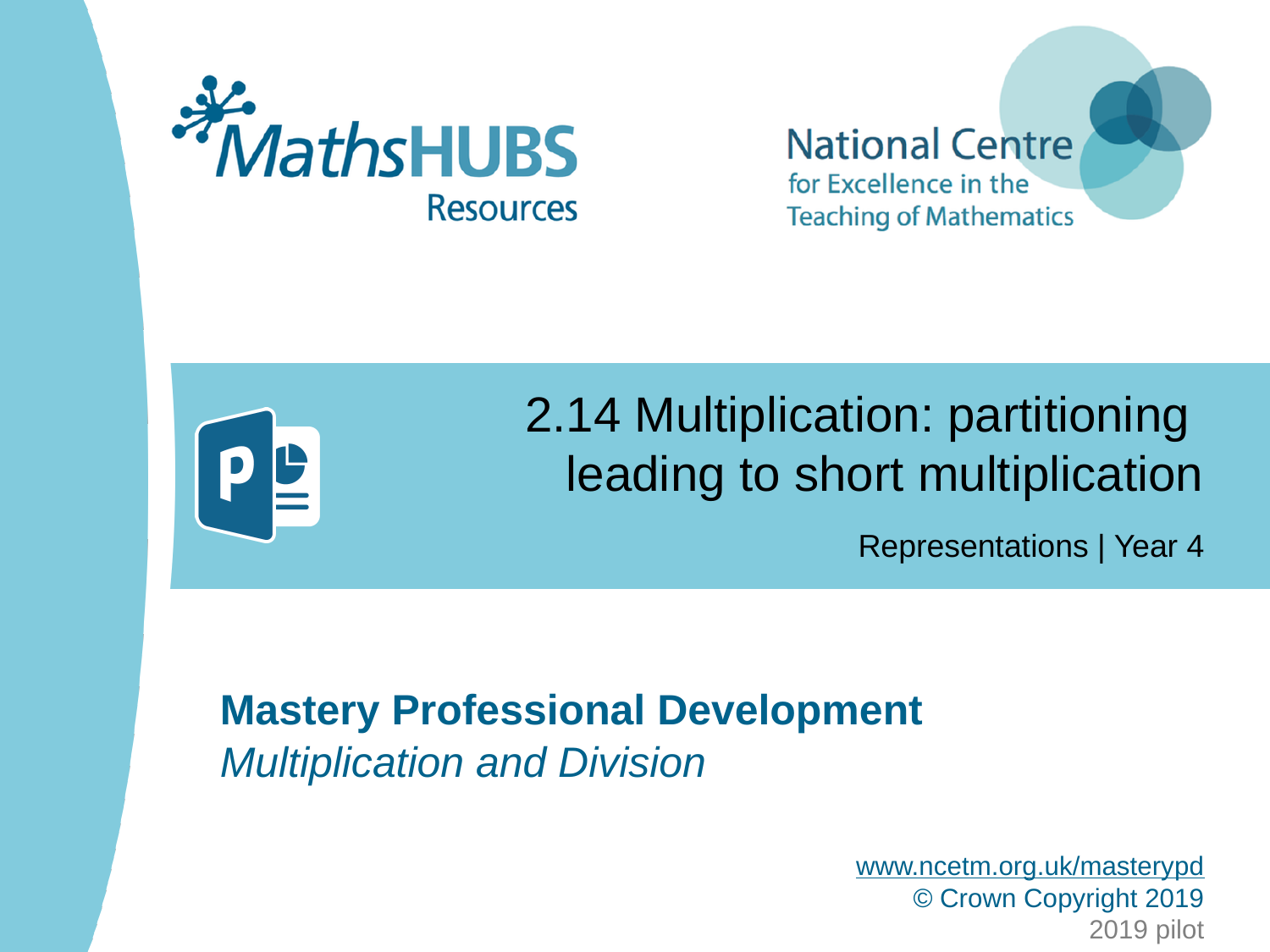

# 2.14 Multiplication: partitioning leading to short multiplication
Representations | Year 4
Multiplication and Division